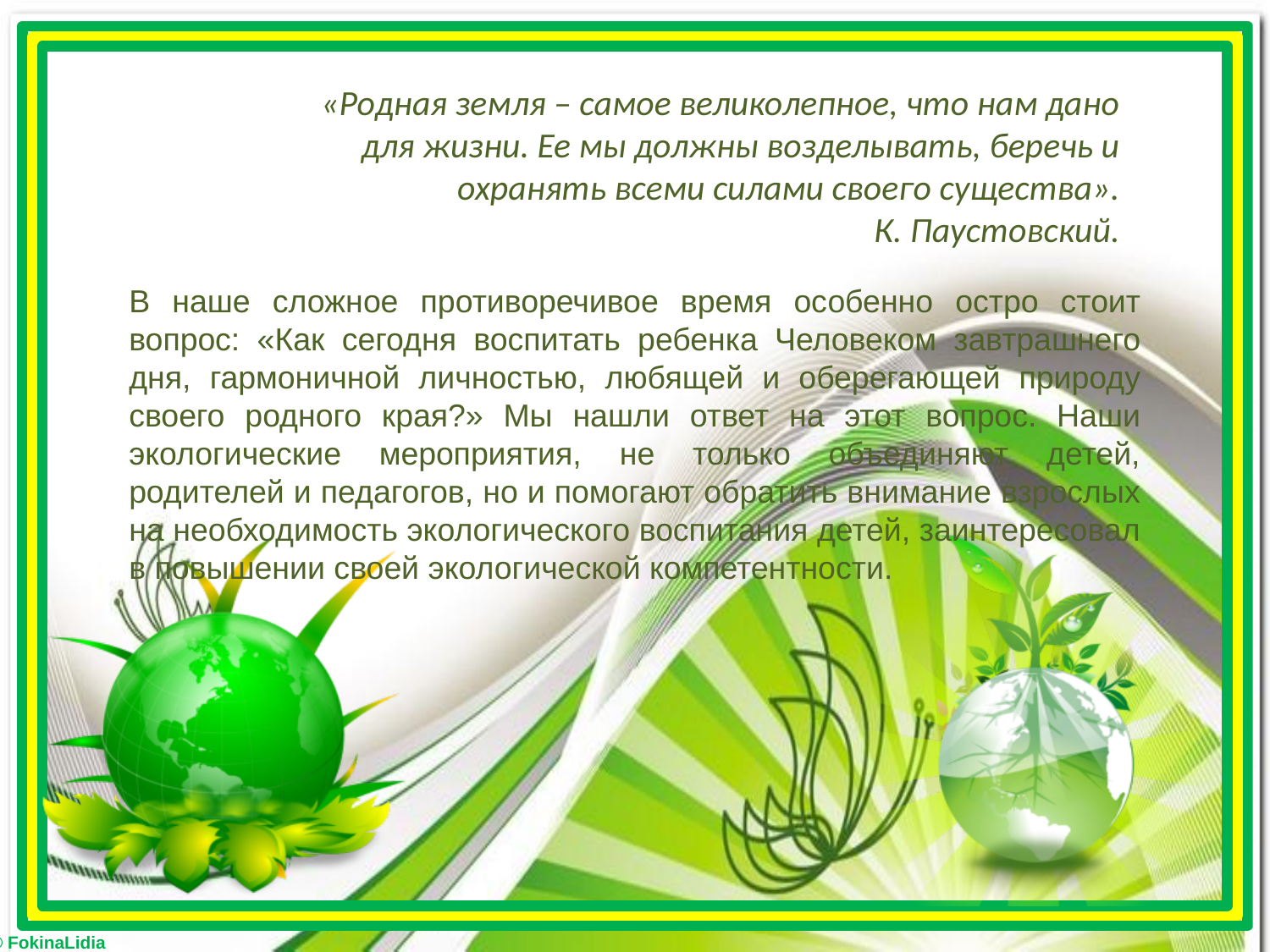

«Родная земля – самое великолепное, что нам дано для жизни. Ее мы должны возделывать, беречь и охранять всеми силами своего существа».
К. Паустовский.
В наше сложное противоречивое время особенно остро стоит вопрос: «Как сегодня воспитать ребенка Человеком завтрашнего дня, гармоничной личностью, любящей и оберегающей природу своего родного края?» Мы нашли ответ на этот вопрос. Наши экологические мероприятия, не только объединяют детей, родителей и педагогов, но и помогают обратить внимание взрослых на необходимость экологического воспитания детей, заинтересовал в повышении своей экологической компетентности.